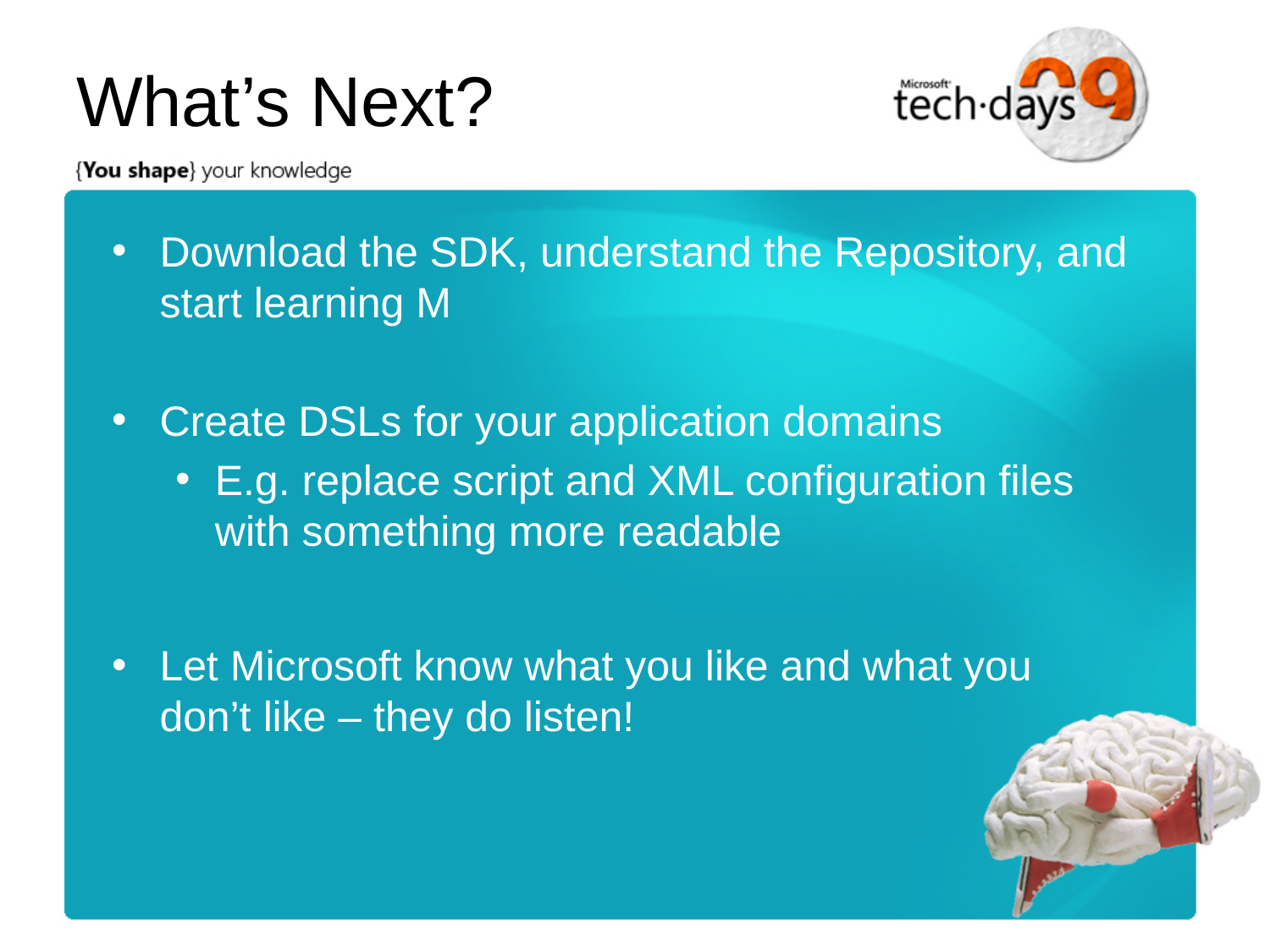

# What’s Next?
Download the SDK, understand the Repository, and start learning M

Create DSLs for your application domains
E.g. replace script and XML configuration files with something more readable

Let Microsoft know what you like and what you don’t like – they do listen!